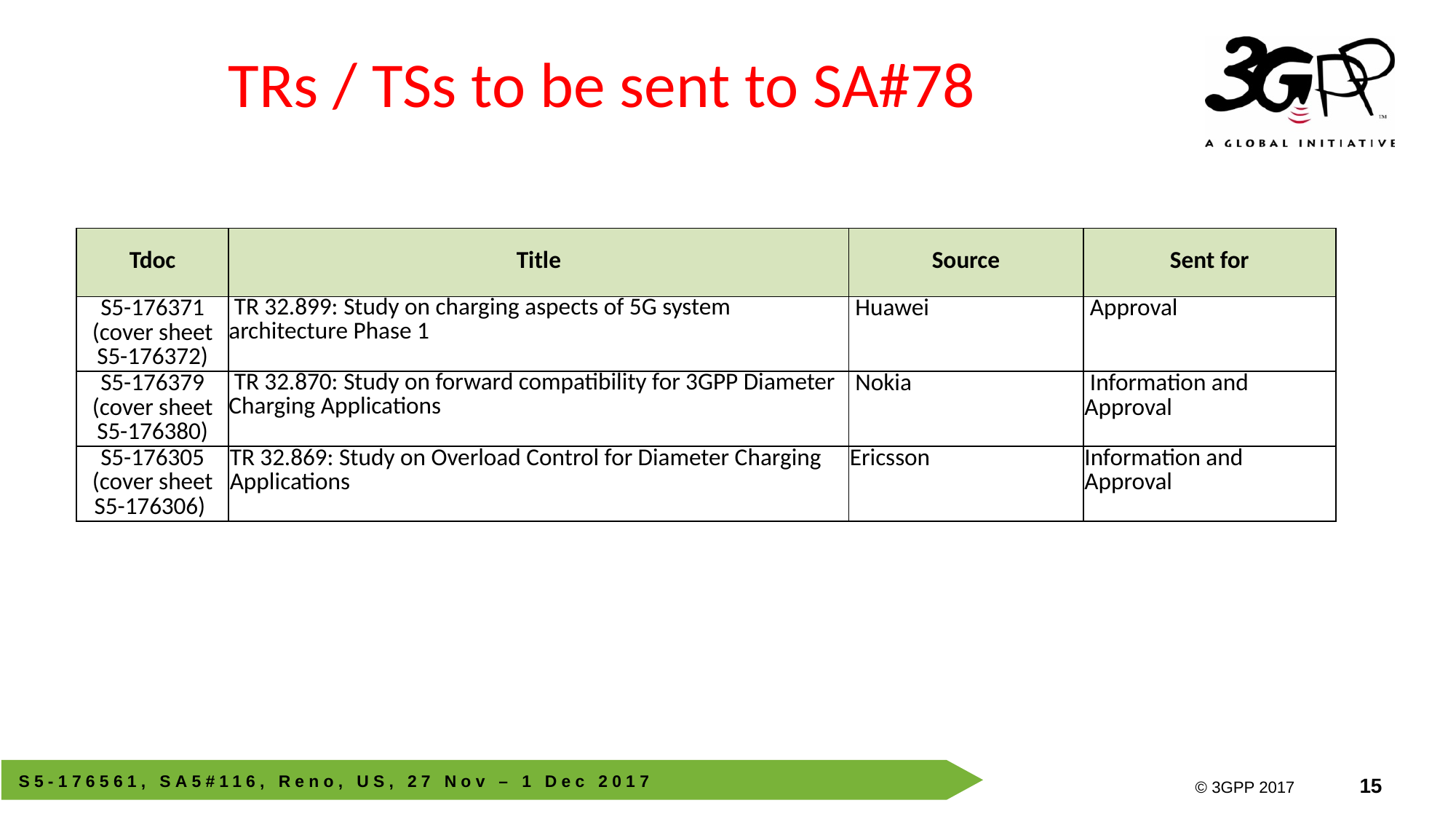

# TRs / TSs to be sent to SA#78
| Tdoc | Title | Source | Sent for |
| --- | --- | --- | --- |
| S5-176371 (cover sheet S5-176372) | TR 32.899: Study on charging aspects of 5G system architecture Phase 1 | Huawei | Approval |
| S5-176379 (cover sheet S5-176380) | TR 32.870: Study on forward compatibility for 3GPP Diameter Charging Applications | Nokia | Information and Approval |
| S5-176305 (cover sheet S5-176306) | TR 32.869: Study on Overload Control for Diameter Charging Applications | Ericsson | Information and Approval |